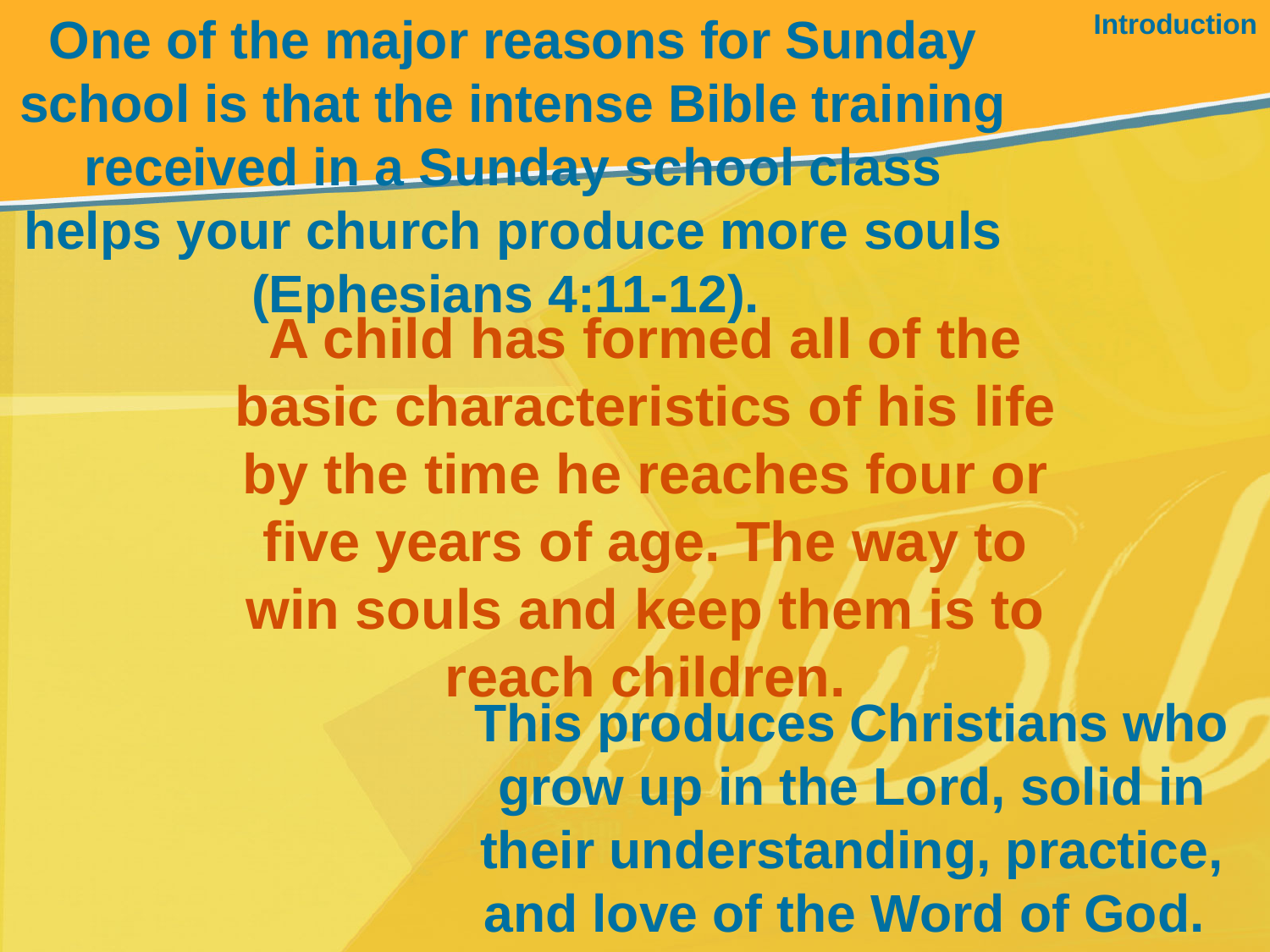

One of the major reasons for Sunday school is that the intense Bible training received in a Sunday school class helps your church produce more souls (Ephesians 4:11-12).
Introduction
A child has formed all of the basic characteristics of his life by the time he reaches four or five years of age. The way to win souls and keep them is to reach children.
This produces Christians who grow up in the Lord, solid in their understanding, practice, and love of the Word of God.